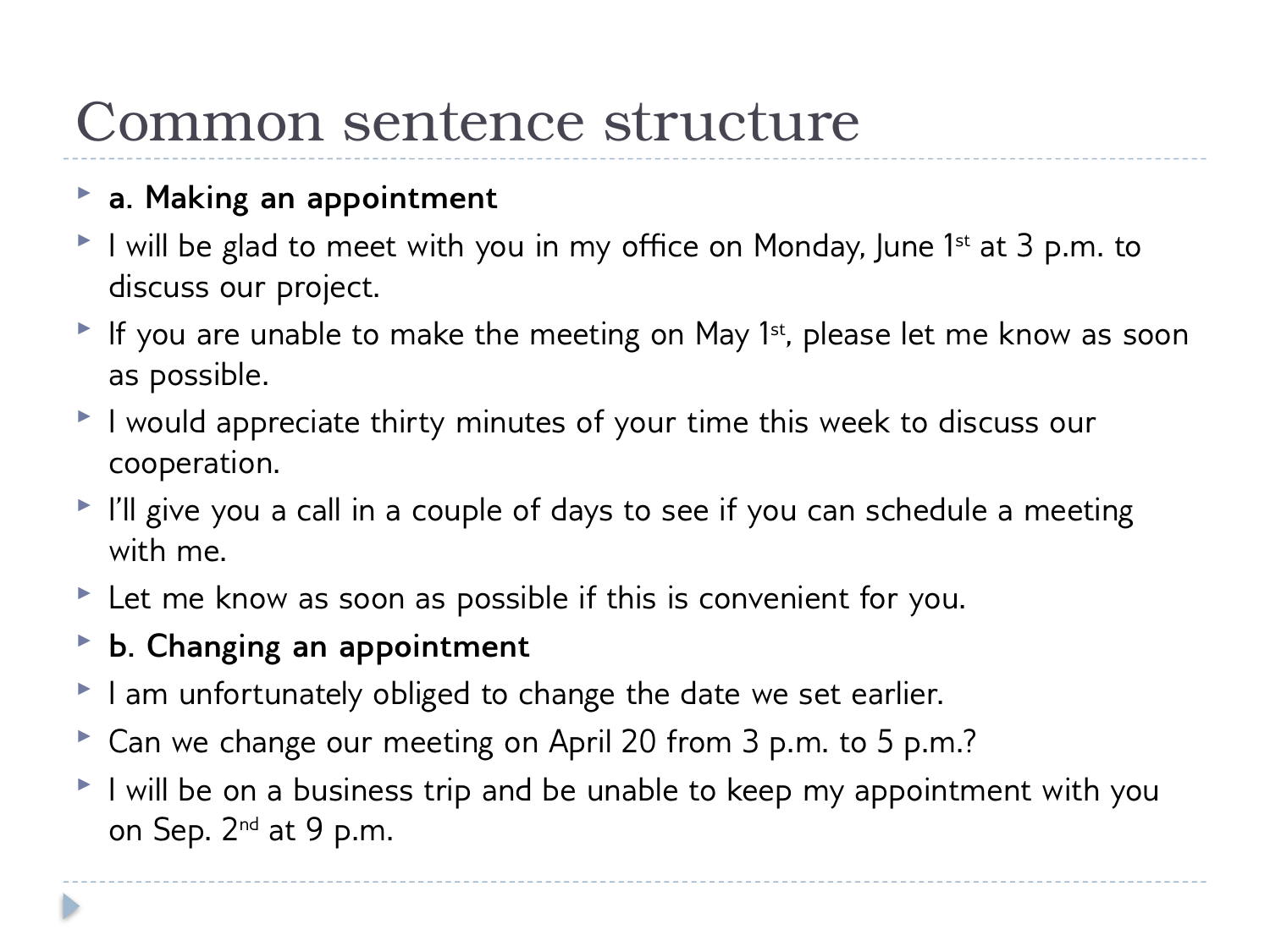

# Common sentence structure
a. Making an appointment
I will be glad to meet with you in my office on Monday, June 1st at 3 p.m. to discuss our project.
If you are unable to make the meeting on May 1st, please let me know as soon as possible.
I would appreciate thirty minutes of your time this week to discuss our cooperation.
I’ll give you a call in a couple of days to see if you can schedule a meeting with me.
Let me know as soon as possible if this is convenient for you.
b. Changing an appointment
I am unfortunately obliged to change the date we set earlier.
Can we change our meeting on April 20 from 3 p.m. to 5 p.m.?
I will be on a business trip and be unable to keep my appointment with you on Sep. 2nd at 9 p.m.